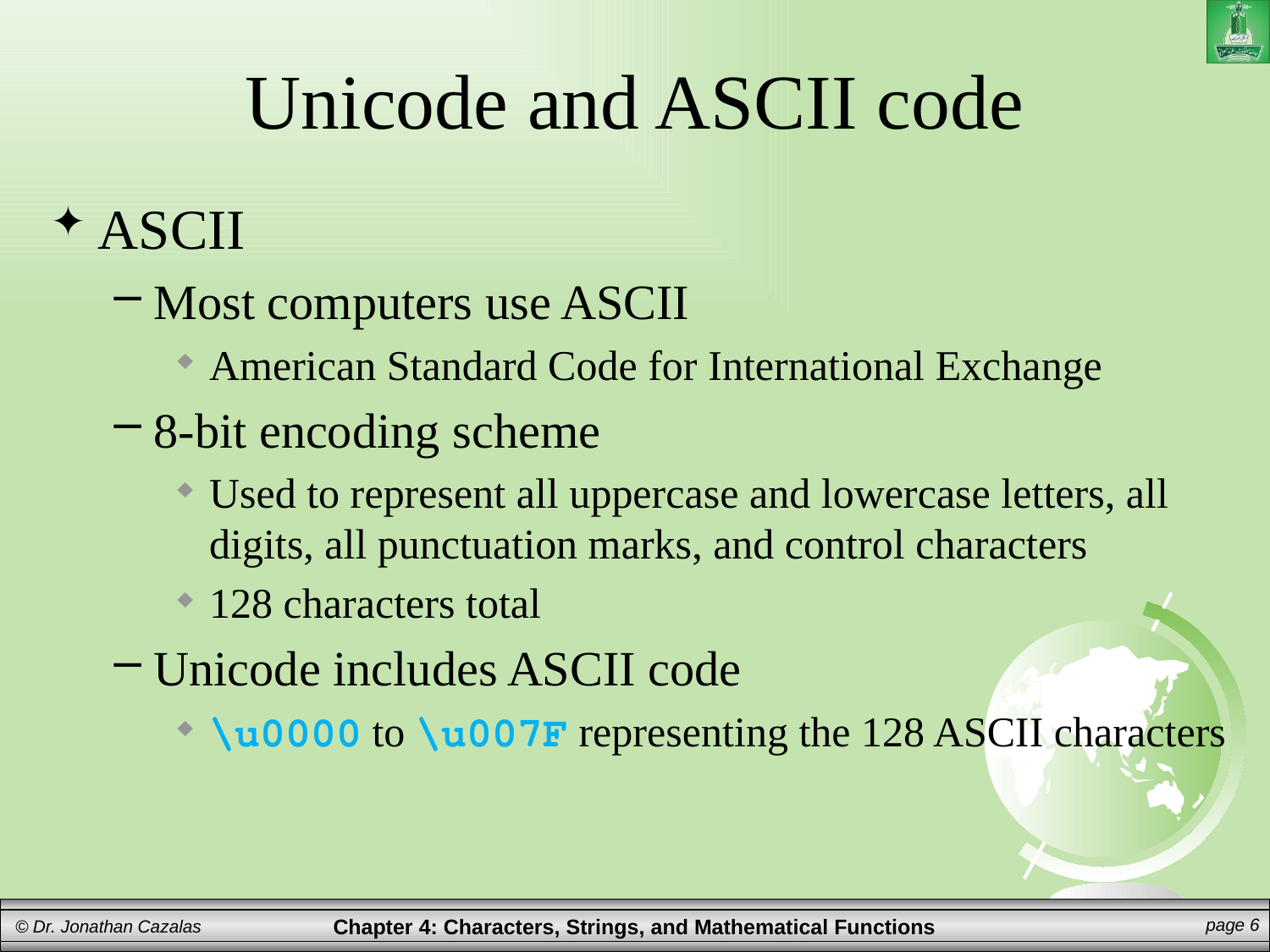

# Unicode and ASCII code
ASCII
Most computers use ASCII
American Standard Code for International Exchange
8-bit encoding scheme
Used to represent all uppercase and lowercase letters, all digits, all punctuation marks, and control characters
128 characters total
Unicode includes ASCII code
\u0000 to \u007F representing the 128 ASCII characters